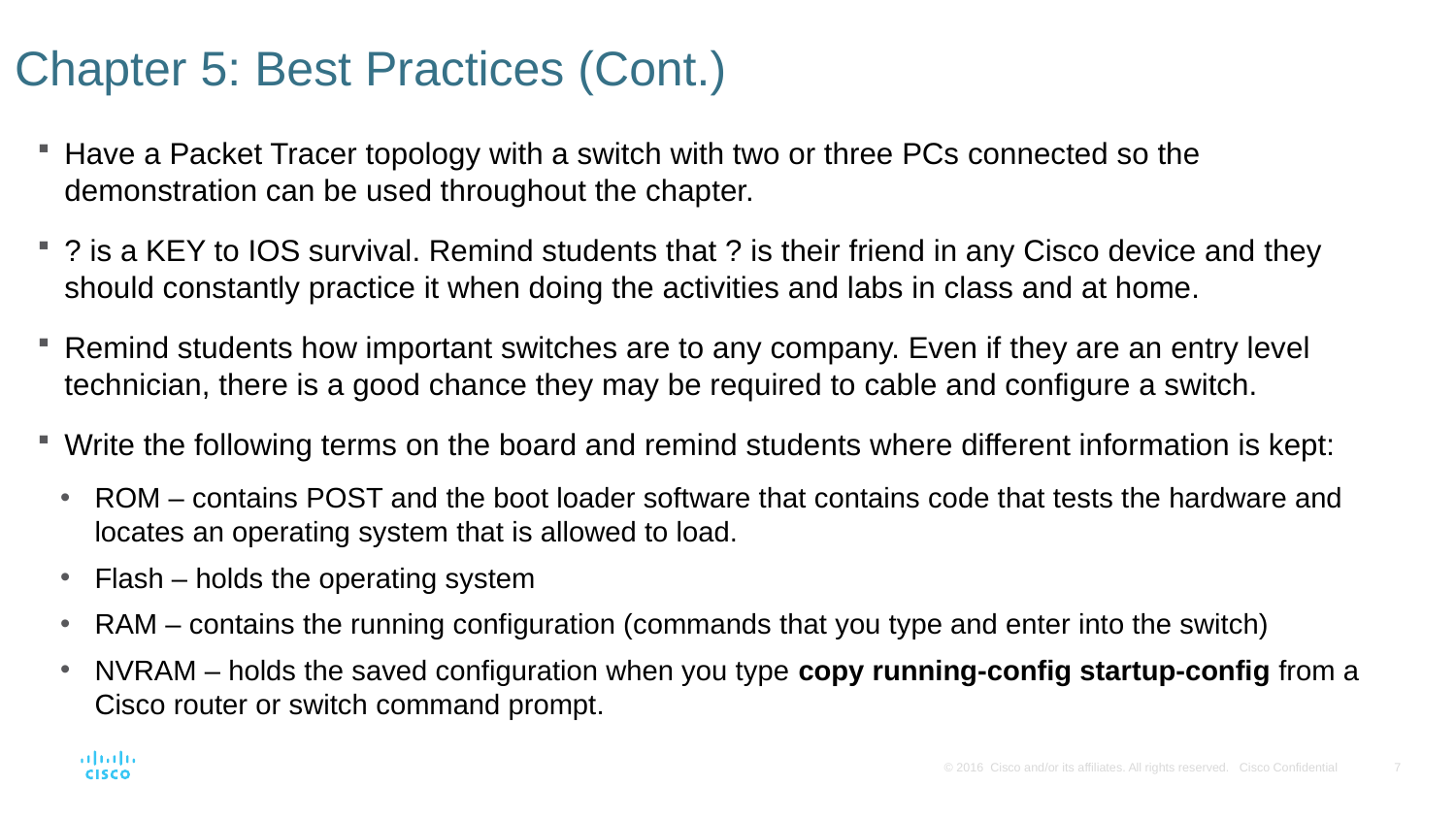

# Chapter 5: Best Practices (Cont.)
Have a Packet Tracer topology with a switch with two or three PCs connected so the demonstration can be used throughout the chapter.
? is a KEY to IOS survival. Remind students that ? is their friend in any Cisco device and they should constantly practice it when doing the activities and labs in class and at home.
Remind students how important switches are to any company. Even if they are an entry level technician, there is a good chance they may be required to cable and configure a switch.
Write the following terms on the board and remind students where different information is kept:
ROM – contains POST and the boot loader software that contains code that tests the hardware and locates an operating system that is allowed to load.
Flash – holds the operating system
RAM – contains the running configuration (commands that you type and enter into the switch)
NVRAM – holds the saved configuration when you type copy running-config startup-config from a Cisco router or switch command prompt.